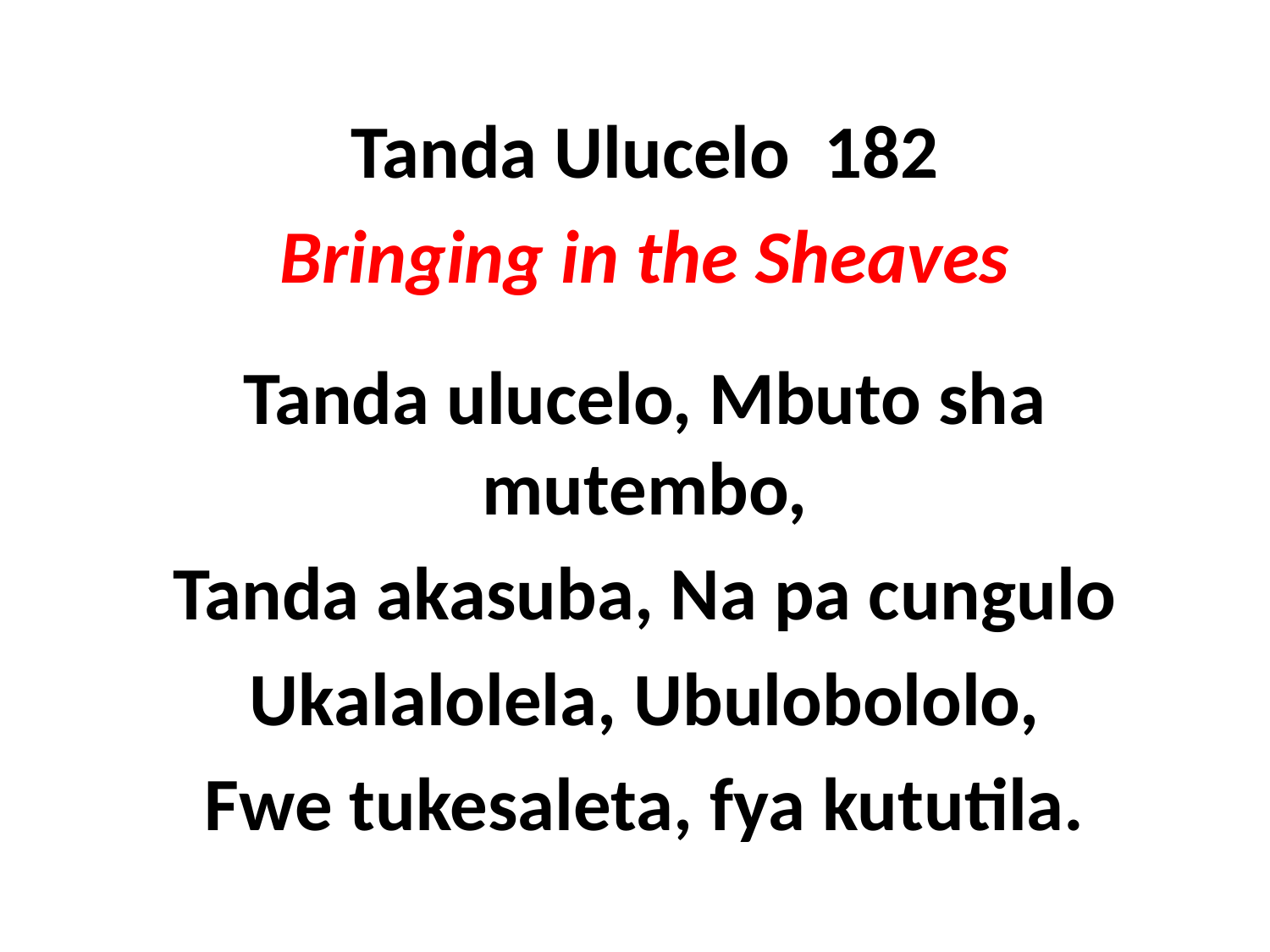

Tanda Ulucelo  182
Bringing in the Sheaves

Tanda ulucelo, Mbuto sha mutembo,
Tanda akasuba, Na pa cungulo
Ukalalolela, Ubulobololo,
Fwe tukesaleta, fya kututila.